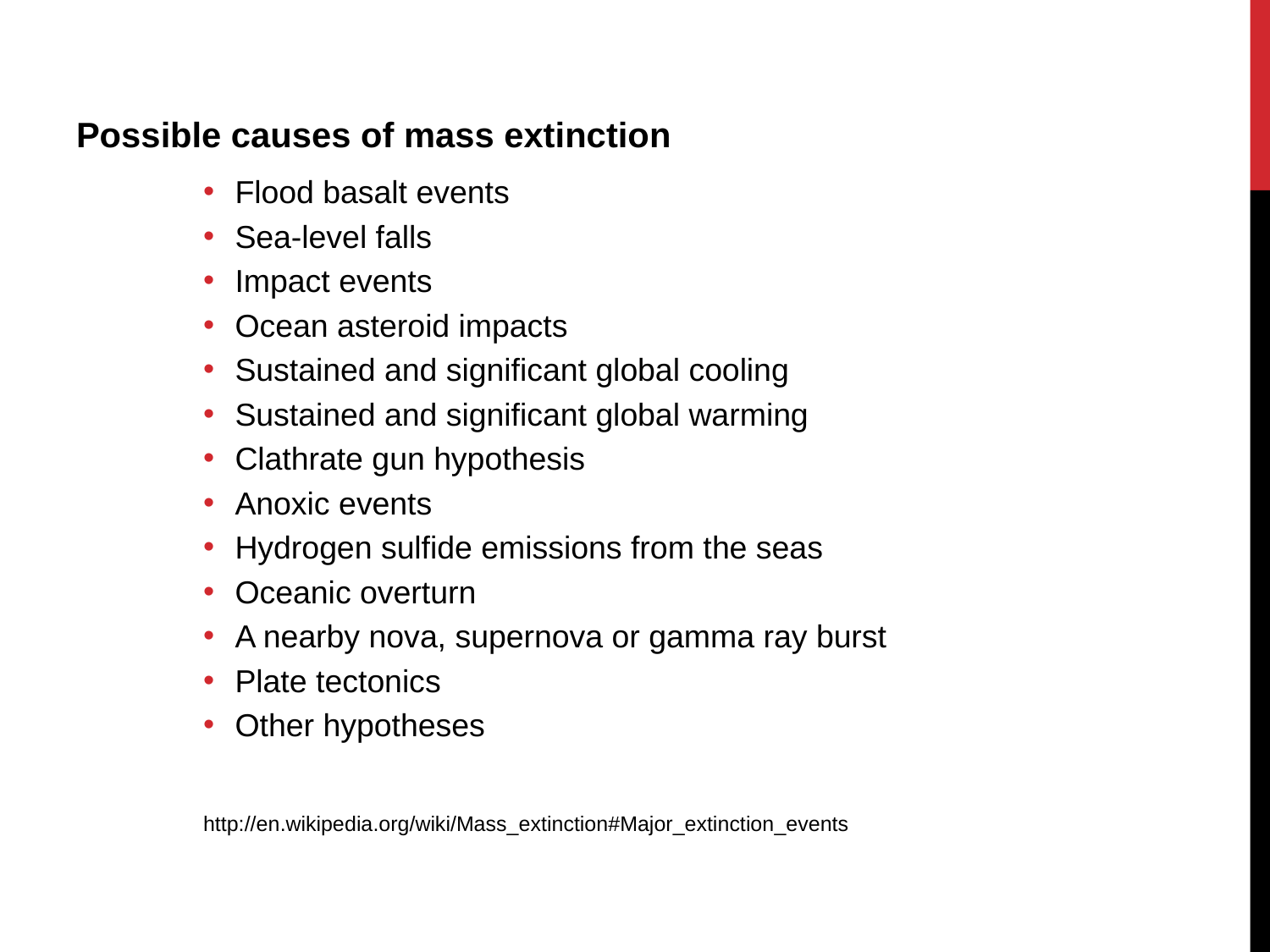

Possible causes of mass extinction
Flood basalt events
Sea-level falls
Impact events
Ocean asteroid impacts
Sustained and significant global cooling
Sustained and significant global warming
Clathrate gun hypothesis
Anoxic events
Hydrogen sulfide emissions from the seas
Oceanic overturn
A nearby nova, supernova or gamma ray burst
Plate tectonics
Other hypotheses

http://en.wikipedia.org/wiki/Mass_extinction#Major_extinction_events